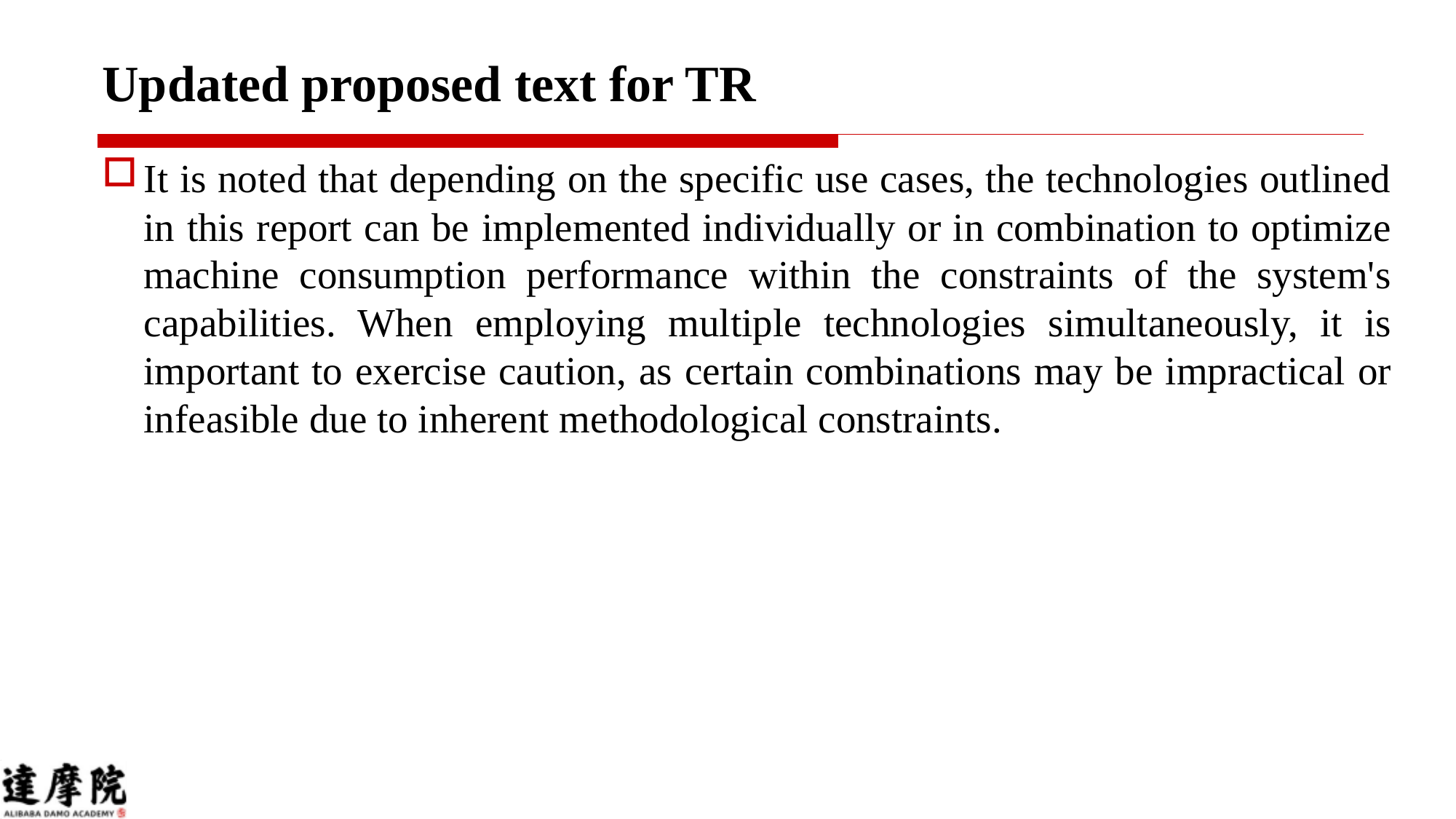

# Updated proposed text for TR
It is noted that depending on the specific use cases, the technologies outlined in this report can be implemented individually or in combination to optimize machine consumption performance within the constraints of the system's capabilities. When employing multiple technologies simultaneously, it is important to exercise caution, as certain combinations may be impractical or infeasible due to inherent methodological constraints.